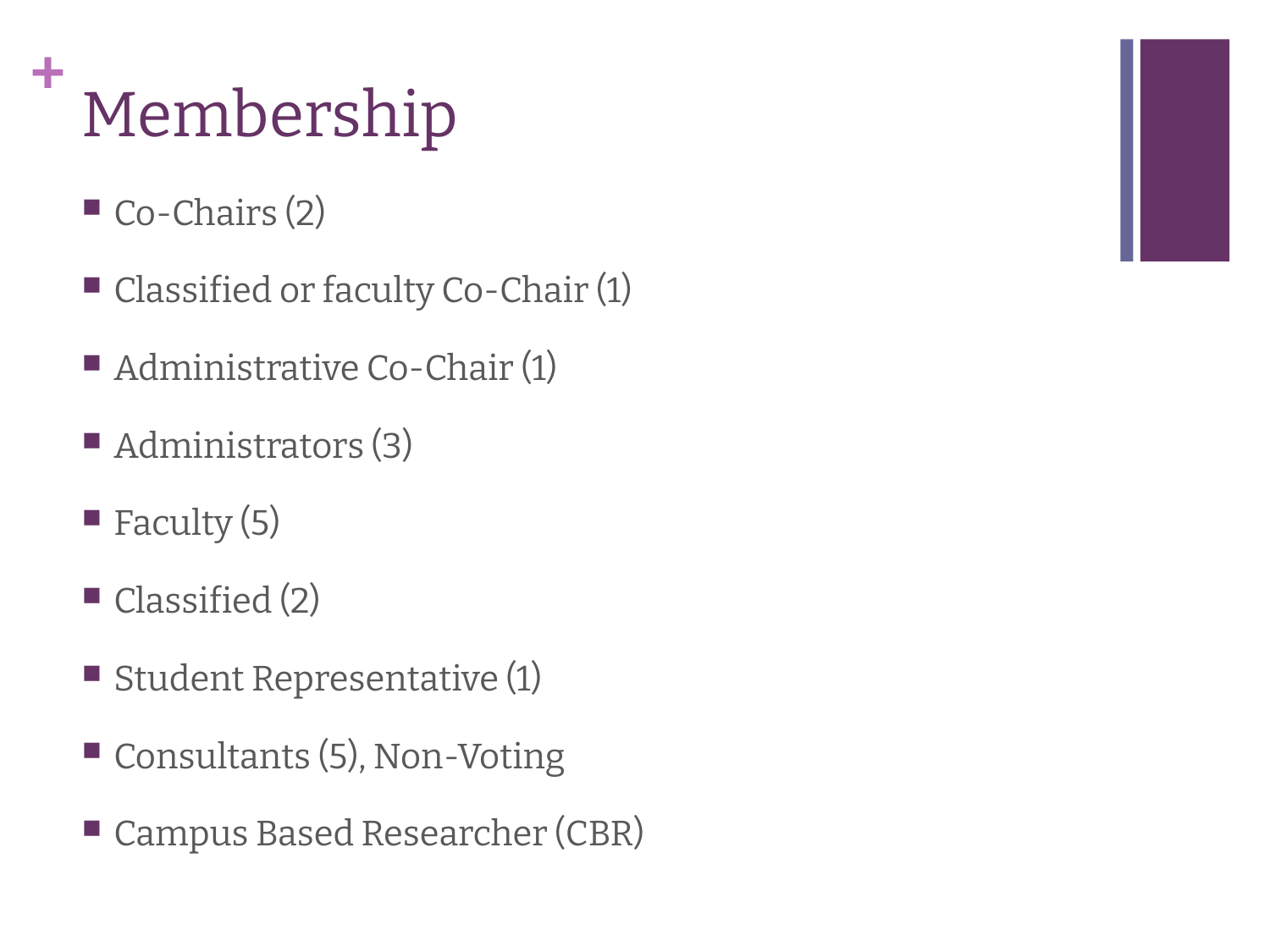

# Membership
Co-Chairs (2)
Classified or faculty Co-Chair (1)
Administrative Co-Chair (1)
Administrators (3)
Faculty (5)
Classified (2)
Student Representative (1)
Consultants (5), Non-Voting
Campus Based Researcher (CBR)